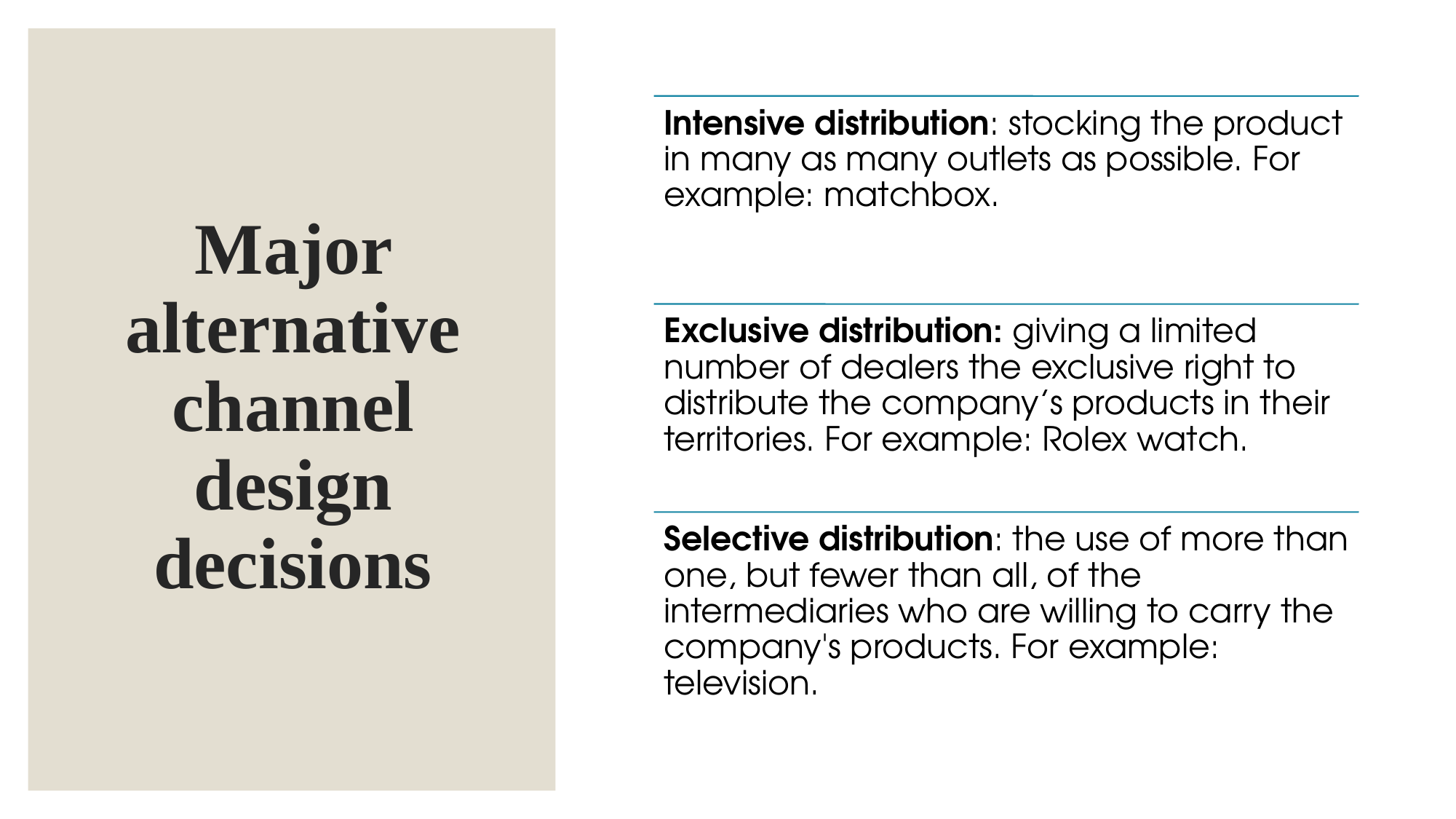

# Major alternative channel design decisions
Intensive distribution: stocking the product in many as many outlets as possible. For example: matchbox.
Exclusive distribution: giving a limited number of dealers the exclusive right to distribute the company’s products in their territories. For example: Rolex watch.
Selective distribution: the use of more than one, but fewer than all, of the intermediaries who are willing to carry the company's products. For example: television.